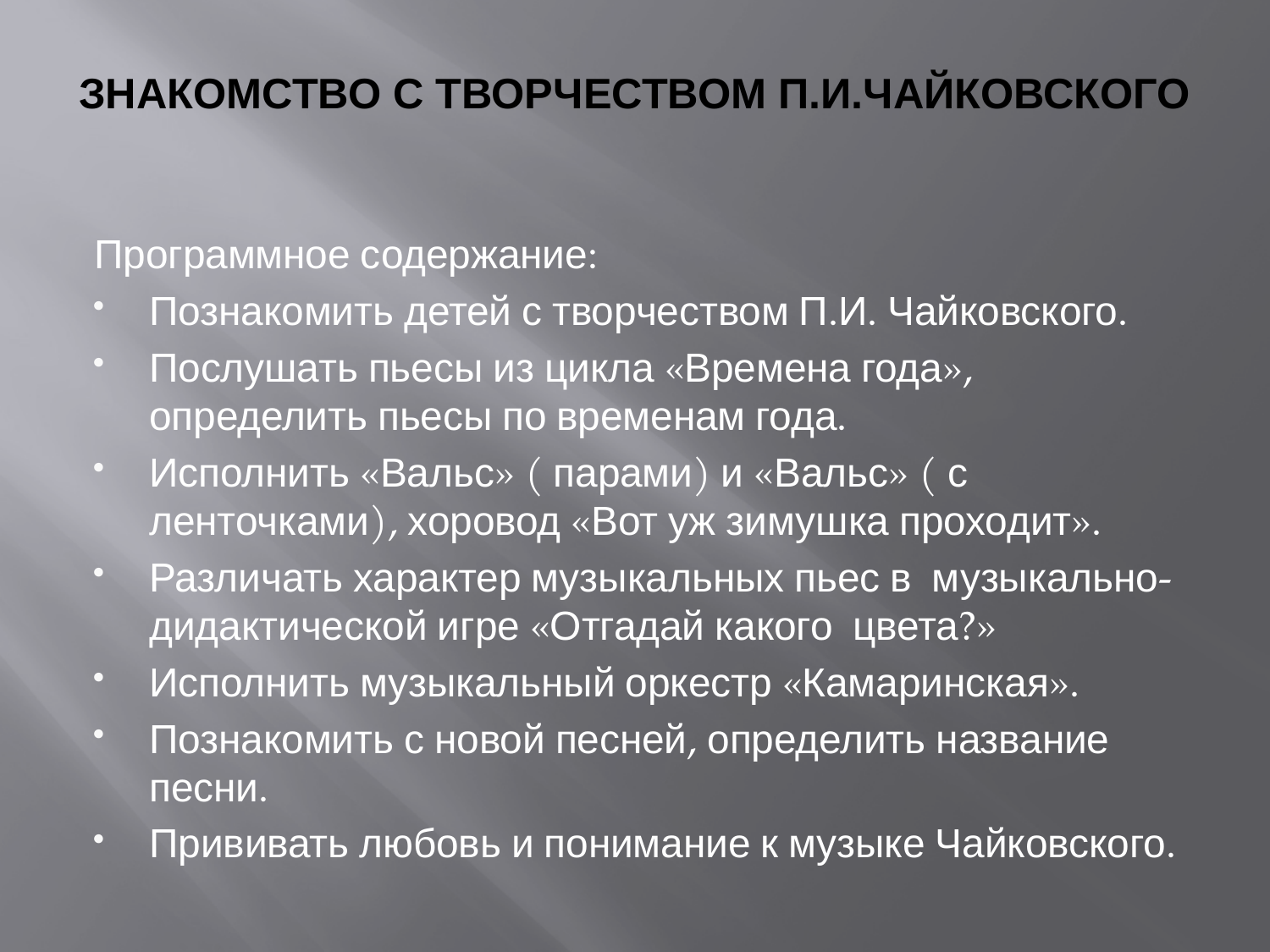

# ЗНАКОМСТВО С ТВОРЧЕСТВОМ П.И.ЧАЙКОВСКОГО
Программное содержание:
Познакомить детей с творчеством П.И. Чайковского.
Послушать пьесы из цикла «Времена года», определить пьесы по временам года.
Исполнить «Вальс» ( парами) и «Вальс» ( с ленточками), хоровод «Вот уж зимушка проходит».
Различать характер музыкальных пьес в  музыкально- дидактической игре «Отгадай какого  цвета?»
Исполнить музыкальный оркестр «Камаринская».
Познакомить с новой песней, определить название песни.
Прививать любовь и понимание к музыке Чайковского.